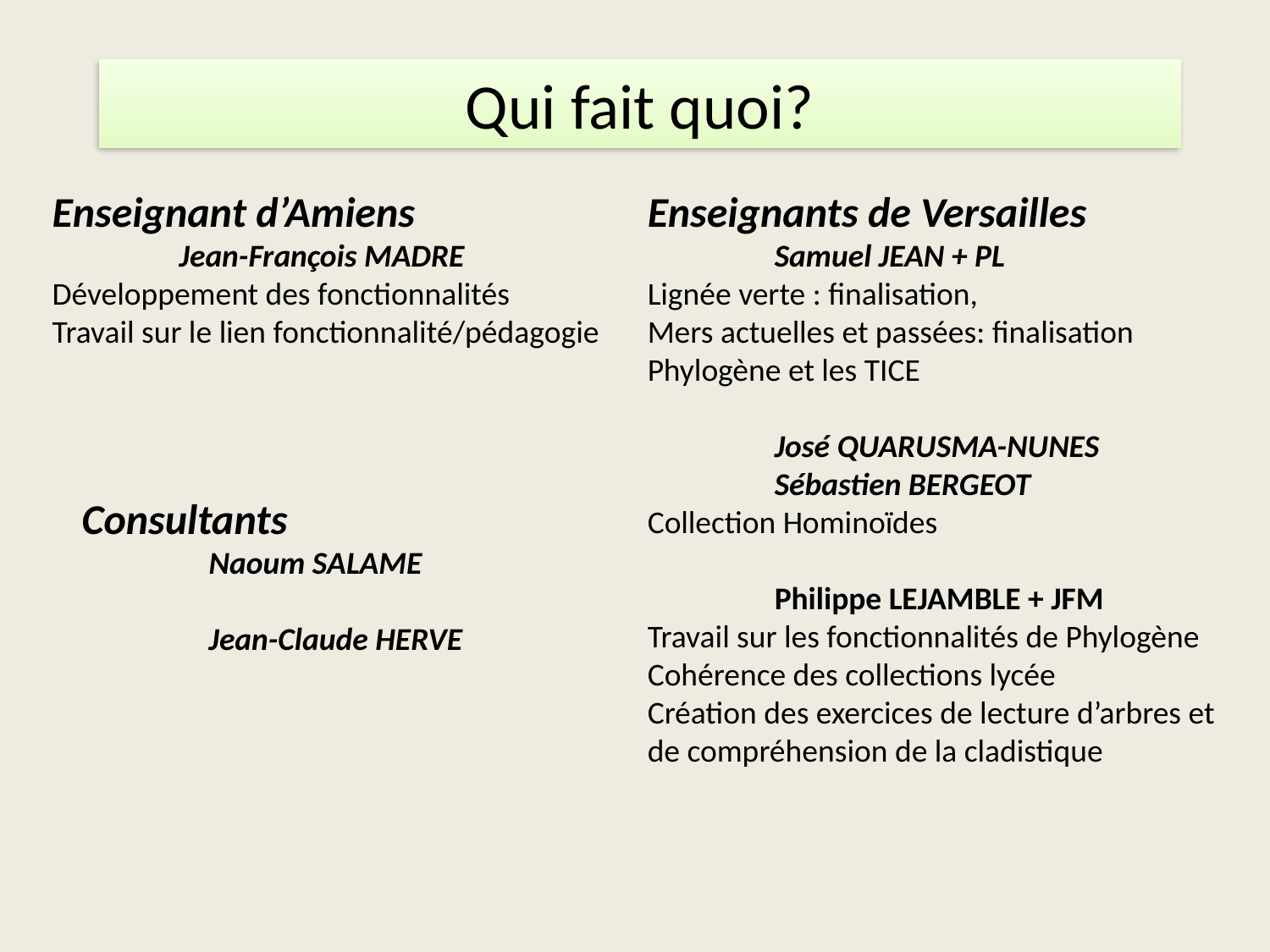

Qui fait quoi?

Enseignant d’Amiens
	Jean-François MADRE
Développement des fonctionnalités
Travail sur le lien fonctionnalité/pédagogie
Enseignants de Versailles
	Samuel JEAN + PL
Lignée verte : finalisation,
Mers actuelles et passées: finalisation
Phylogène et les TICE

	José QUARUSMA-NUNES
	Sébastien BERGEOT
Collection Hominoïdes

	Philippe LEJAMBLE + JFM
Travail sur les fonctionnalités de Phylogène
Cohérence des collections lycée
Création des exercices de lecture d’arbres et de compréhension de la cladistique
Consultants
	Naoum SALAME

	Jean-Claude HERVE